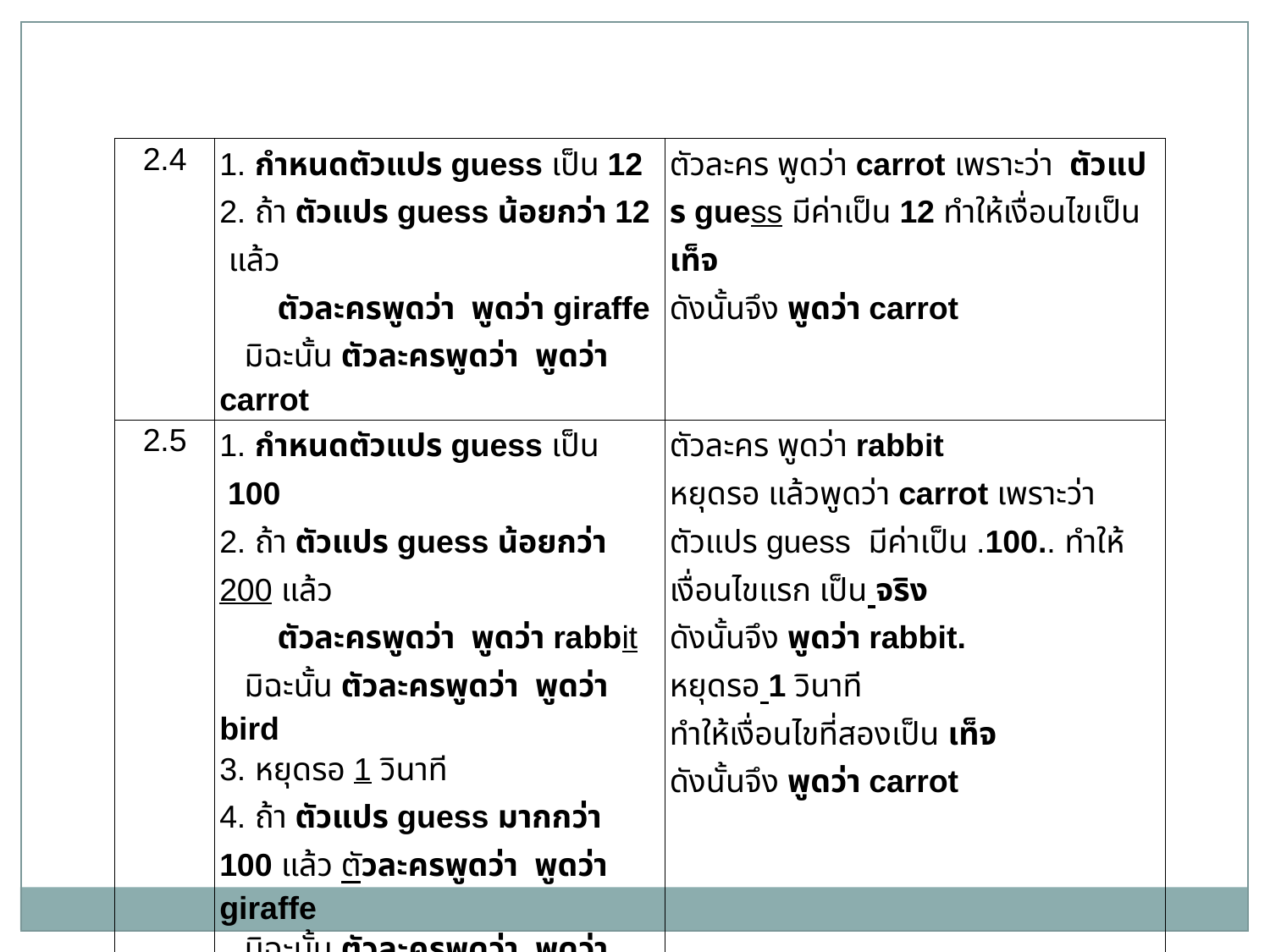

| 2.4 | 1. กำหนดตัวแปร guess เป็น 12 2. ถ้า ตัวแปร guess น้อยกว่า 12  แล้ว        ตัวละครพูดว่า  พูดว่า giraffe    มิฉะนั้น ตัวละครพูดว่า  พูดว่า carrot | ตัวละคร พูดว่า carrot เพราะว่า  ตัวแปร guess มีค่าเป็น 12 ทำให้เงื่อนไขเป็น เท็จ ดังนั้นจึง พูดว่า carrot |
| --- | --- | --- |
| 2.5 | 1. กำหนดตัวแปร guess เป็น  100 2. ถ้า ตัวแปร guess น้อยกว่า 200 แล้ว        ตัวละครพูดว่า  พูดว่า rabbit    มิฉะนั้น ตัวละครพูดว่า  พูดว่า bird 3. หยุดรอ 1 วินาที 4. ถ้า ตัวแปร guess มากกว่า 100 แล้ว ตัวละครพูดว่า  พูดว่า giraffe    มิฉะนั้น ตัวละครพูดว่า  พูดว่า carrot | ตัวละคร พูดว่า rabbit หยุดรอ แล้วพูดว่า carrot เพราะว่า ตัวแปร guess  มีค่าเป็น .100.. ทำให้เงื่อนไขแรก เป็น จริง ดังนั้นจึง พูดว่า rabbit. หยุดรอ 1 วินาที ทำให้เงื่อนไขที่สองเป็น เท็จ ดังนั้นจึง พูดว่า carrot |